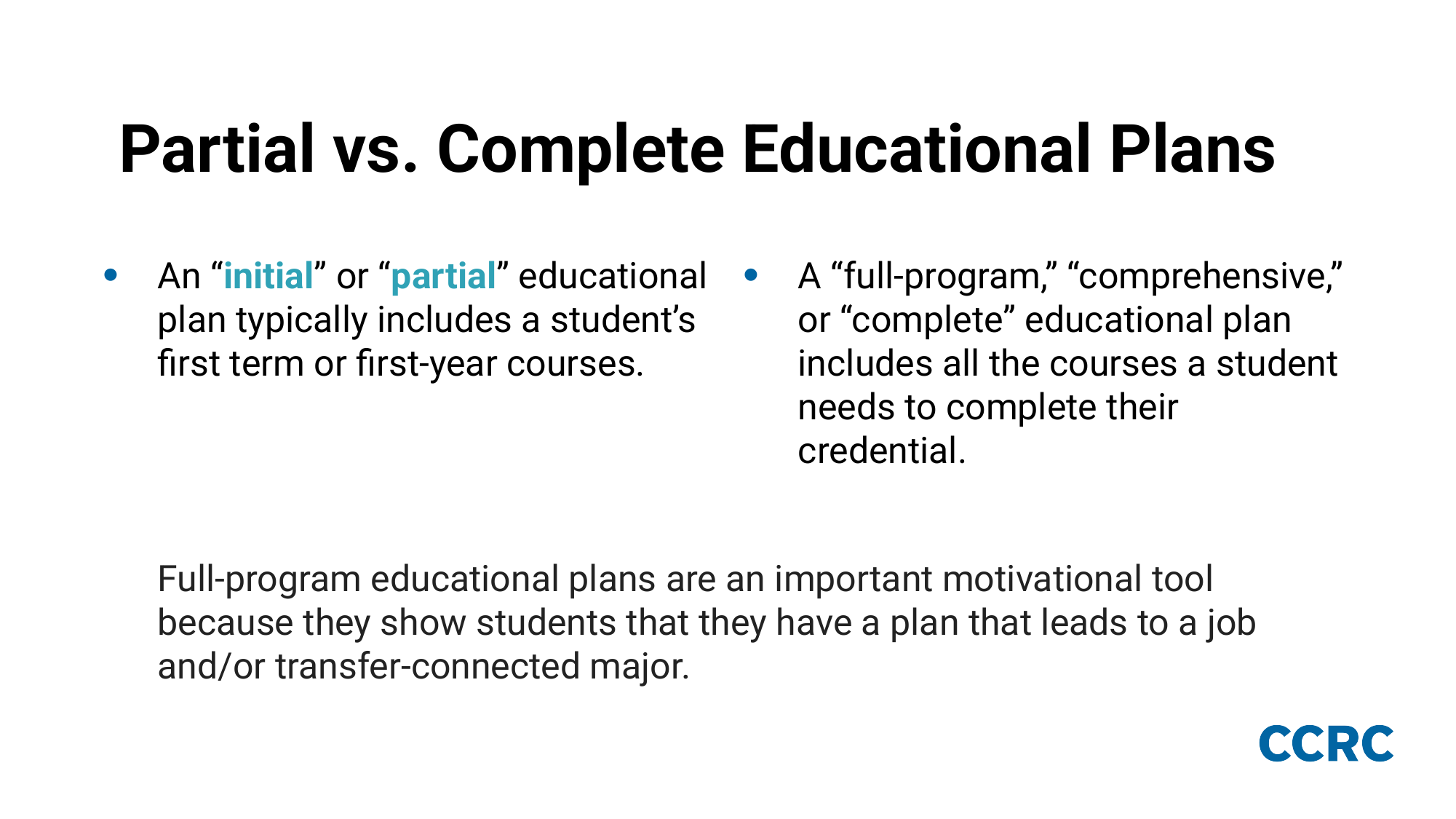

# Partial vs. Complete Educational Plans
An “initial” or “partial” educational plan typically includes a student’s first term or first-year courses.

A “full-program,” “comprehensive,” or “complete” educational plan includes all the courses a student needs to complete their credential.

Full-program educational plans are an important motivational tool because they show students that they have a plan that leads to a job and/or transfer-connected major.